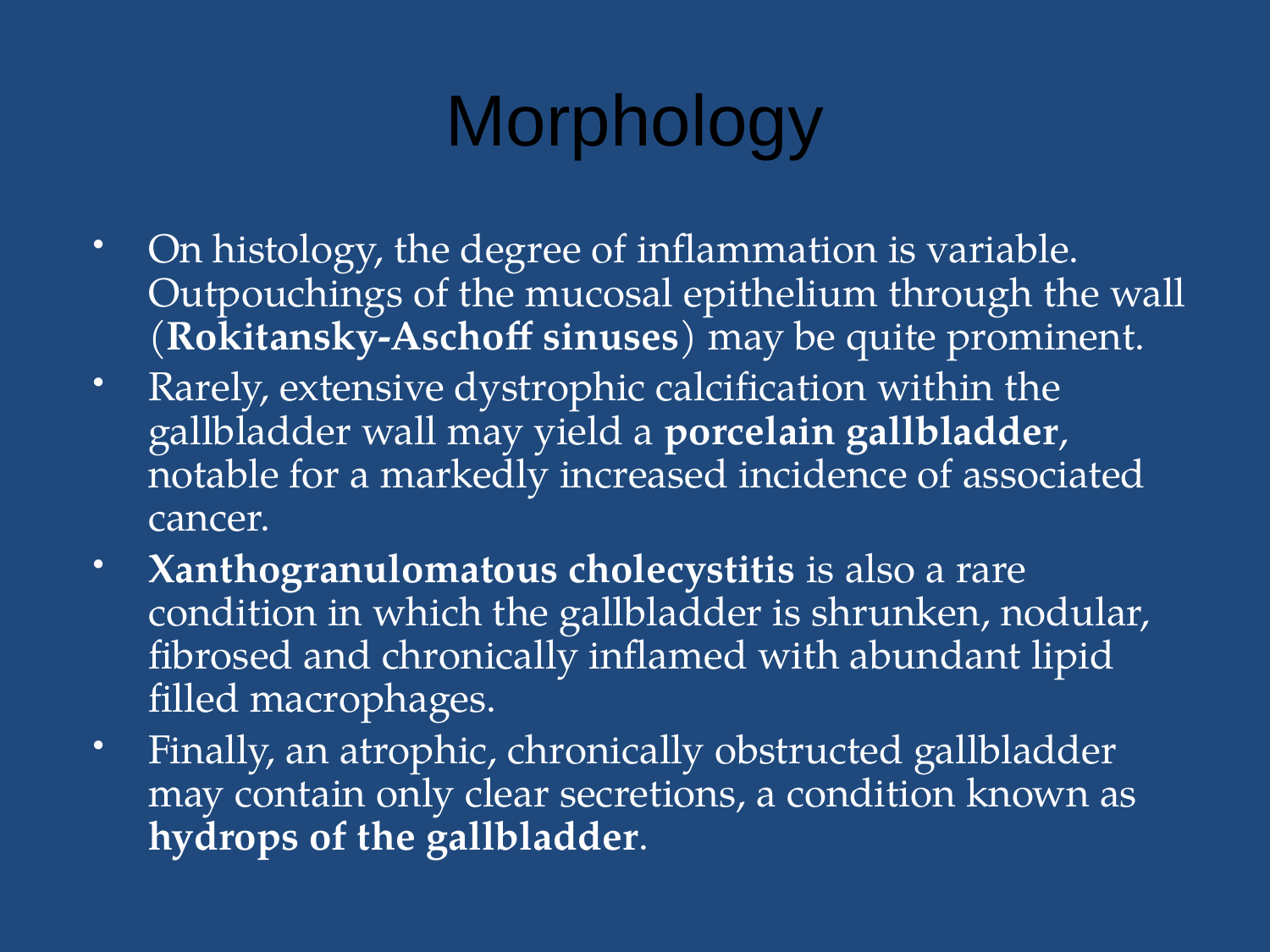

# Morphology
On histology, the degree of inflammation is variable.  Outpouchings of the mucosal epithelium through the wall (Rokitansky-Aschoff sinuses) may be quite prominent.
Rarely, extensive dystrophic calcification within the gallbladder wall may yield a porcelain gallbladder, notable for a markedly increased incidence of associated cancer.
Xanthogranulomatous cholecystitis is also a rare condition in which the gallbladder is shrunken, nodular, fibrosed and chronically inflamed with abundant lipid filled macrophages.
Finally, an atrophic, chronically obstructed gallbladder may contain only clear secretions, a condition known as hydrops of the gallbladder.